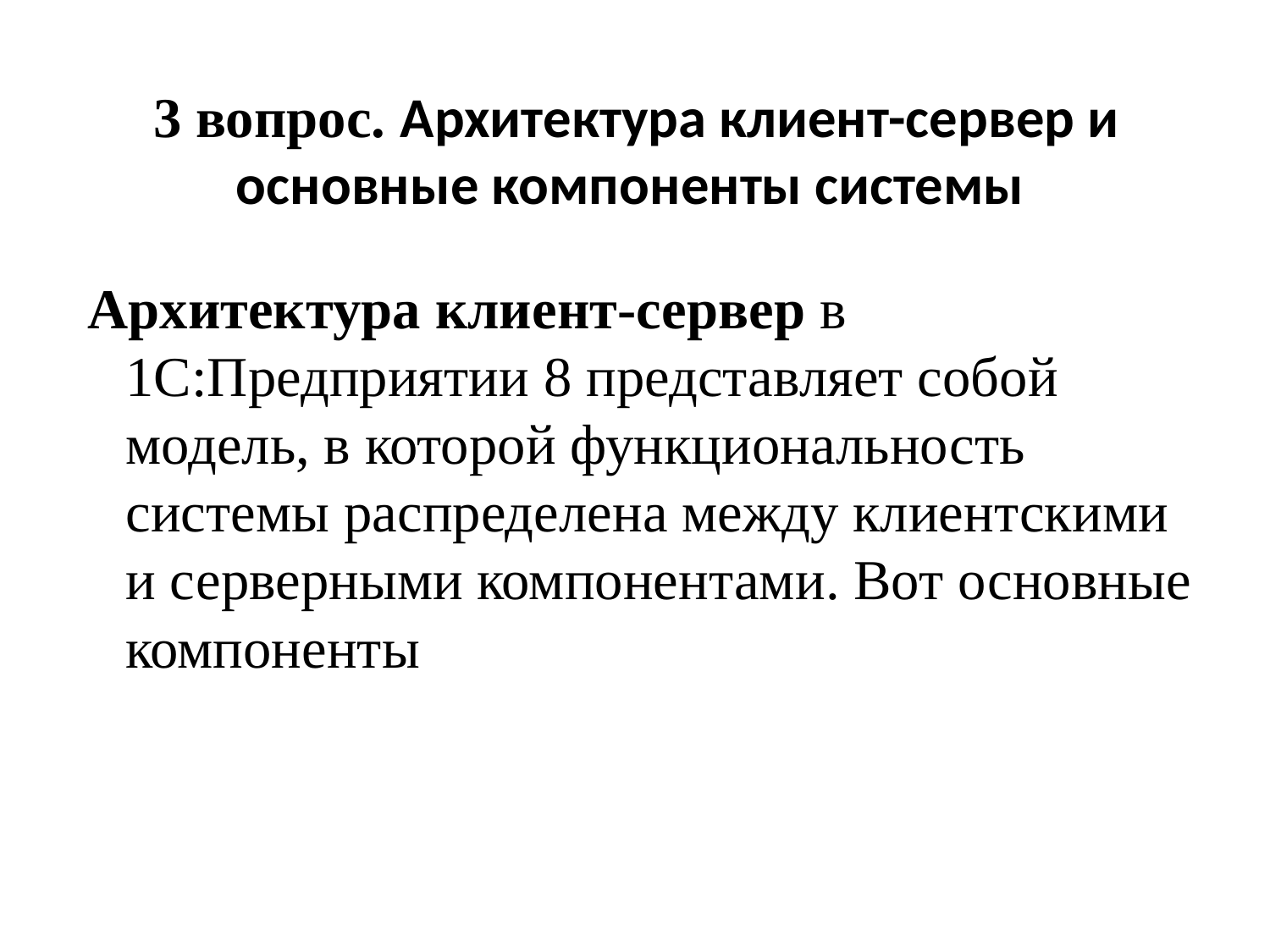

# 3 вопрос. Архитектура клиент-сервер и основные компоненты системы
Архитектура клиент-сервер в 1С:Предприятии 8 представляет собой модель, в которой функциональность системы распределена между клиентскими и серверными компонентами. Вот основные компоненты